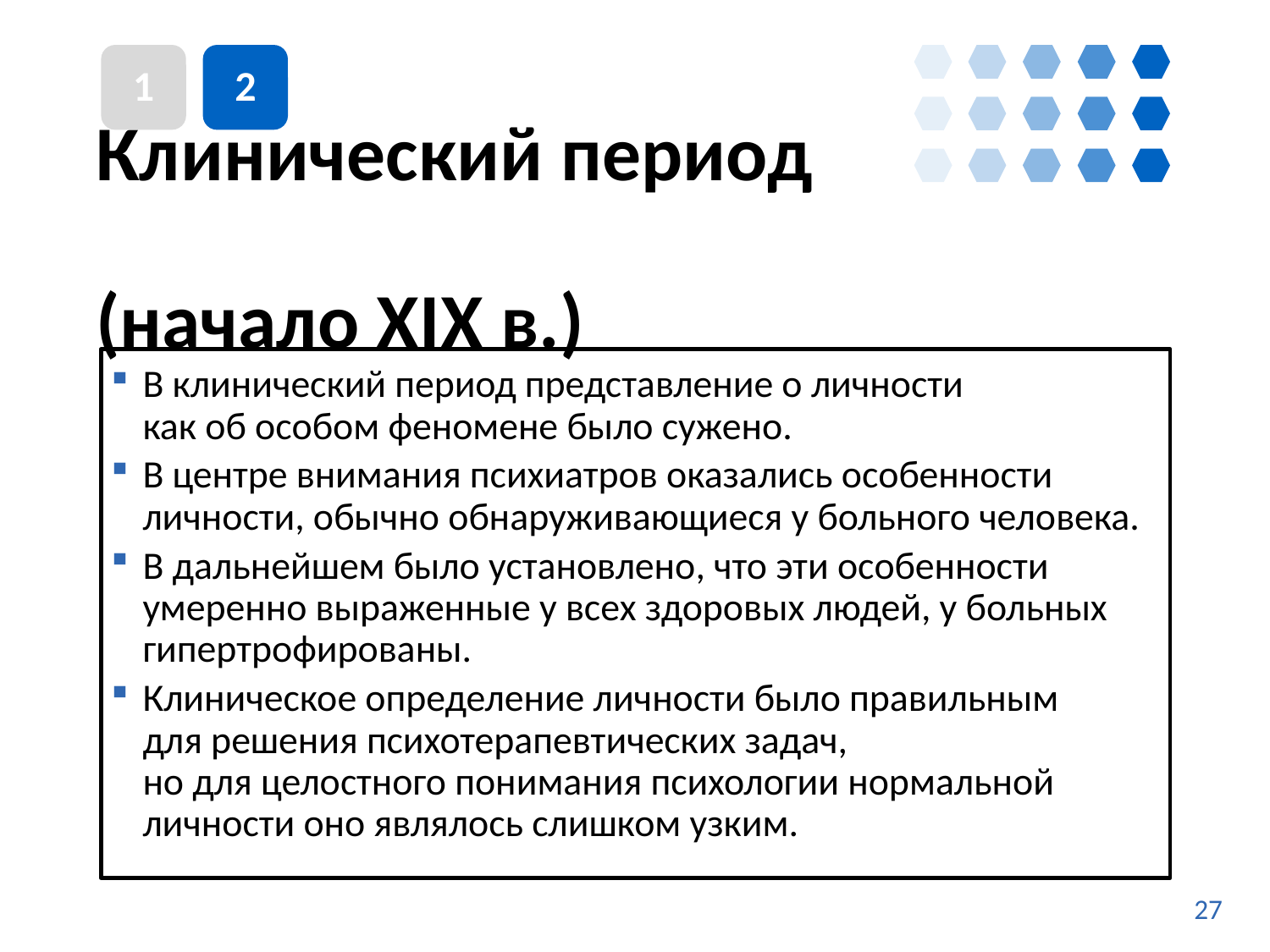

1
2
# Клинический период (начало ХIХ в.)
В клинический период представление о личности
как об особом феномене было сужено.
В центре внимания психиатров оказались особенности личности, обычно обнаруживающиеся у больного человека.
В дальнейшем было установлено, что эти особенности умеренно выраженные у всех здоровых людей, у больных гипертрофированы.
Клиническое определение личности было правильным
для решения психотерапевтических задач,
но для целостного понимания психологии нормальной личности оно являлось слишком узким.
27